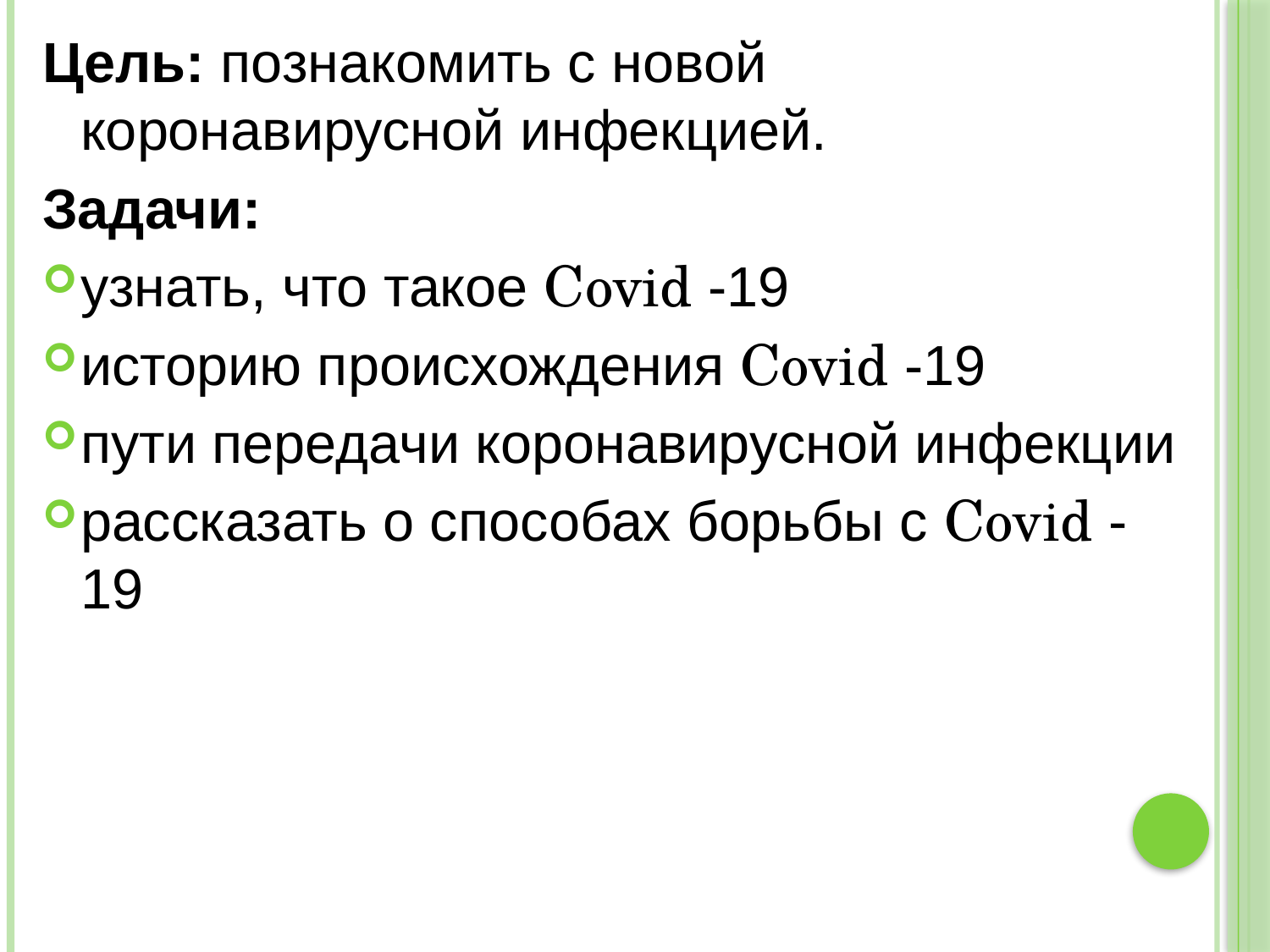

Цель: познакомить с новой коронавирусной инфекцией.
Задачи:
узнать, что такое Covid -19
историю происхождения Covid -19
пути передачи коронавирусной инфекции
рассказать о способах борьбы с Covid -19